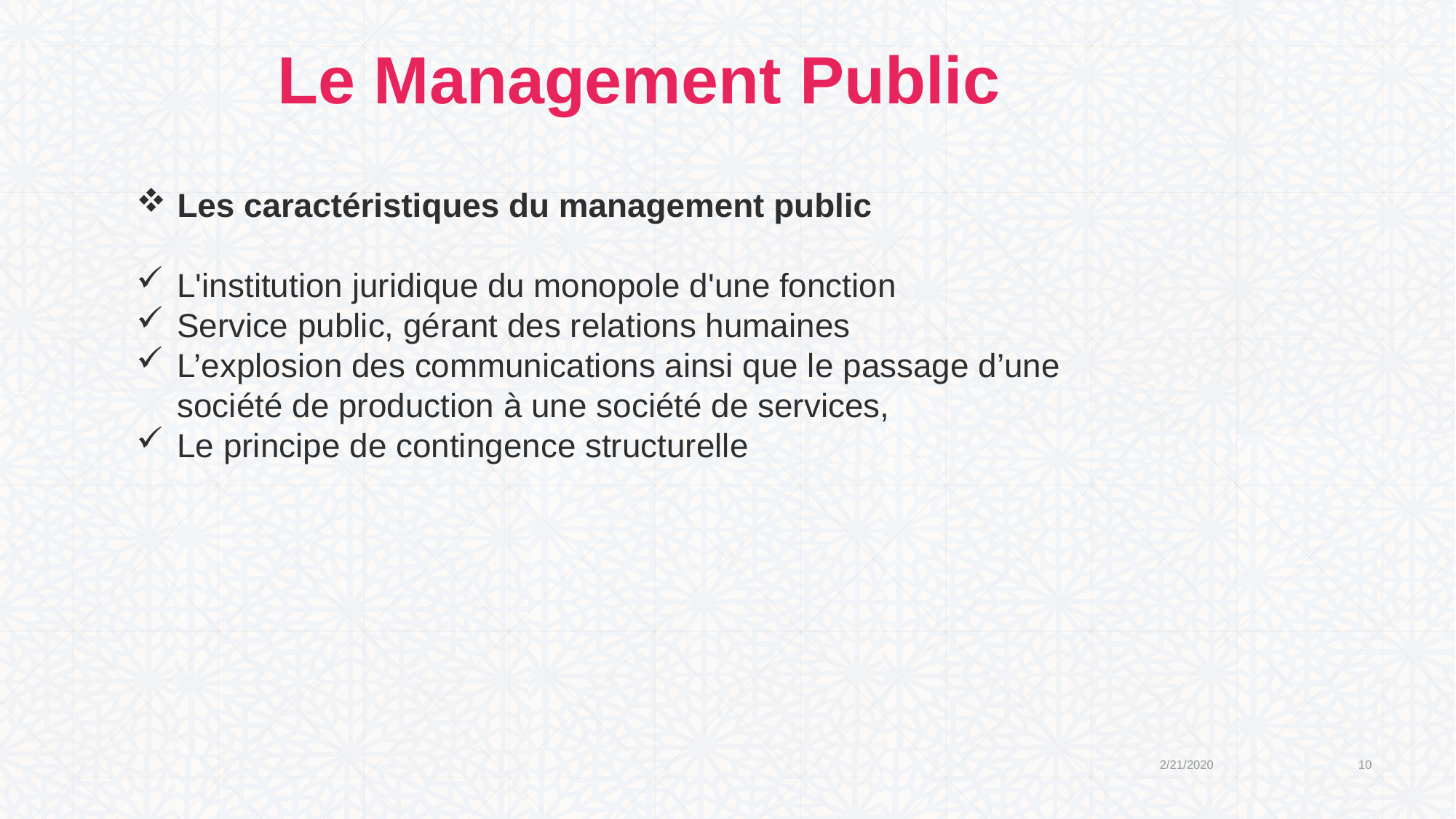

Le Management Public
Les caractéristiques du management public

L'institution juridique du monopole d'une fonction
Service public, gérant des relations humaines
L’explosion des communications ainsi que le passage d’une société de production à une société de services,
Le principe de contingence structurelle

2/21/2020
10